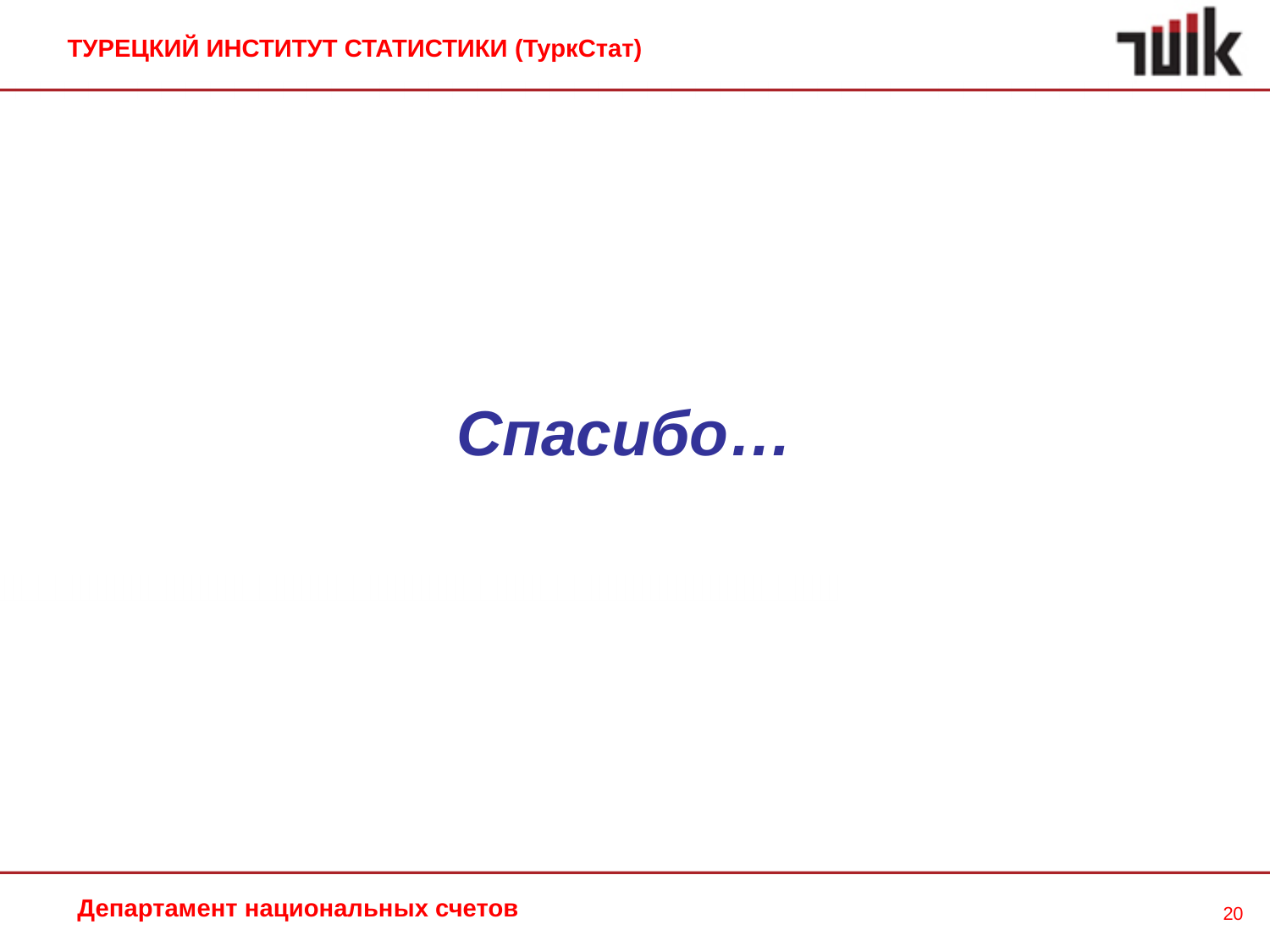

ТУРЕЦКИЙ ИНСТИТУТ СТАТИСТИКИ (ТуркСтат)
Спасибо…
Департамент национальных счетов
20